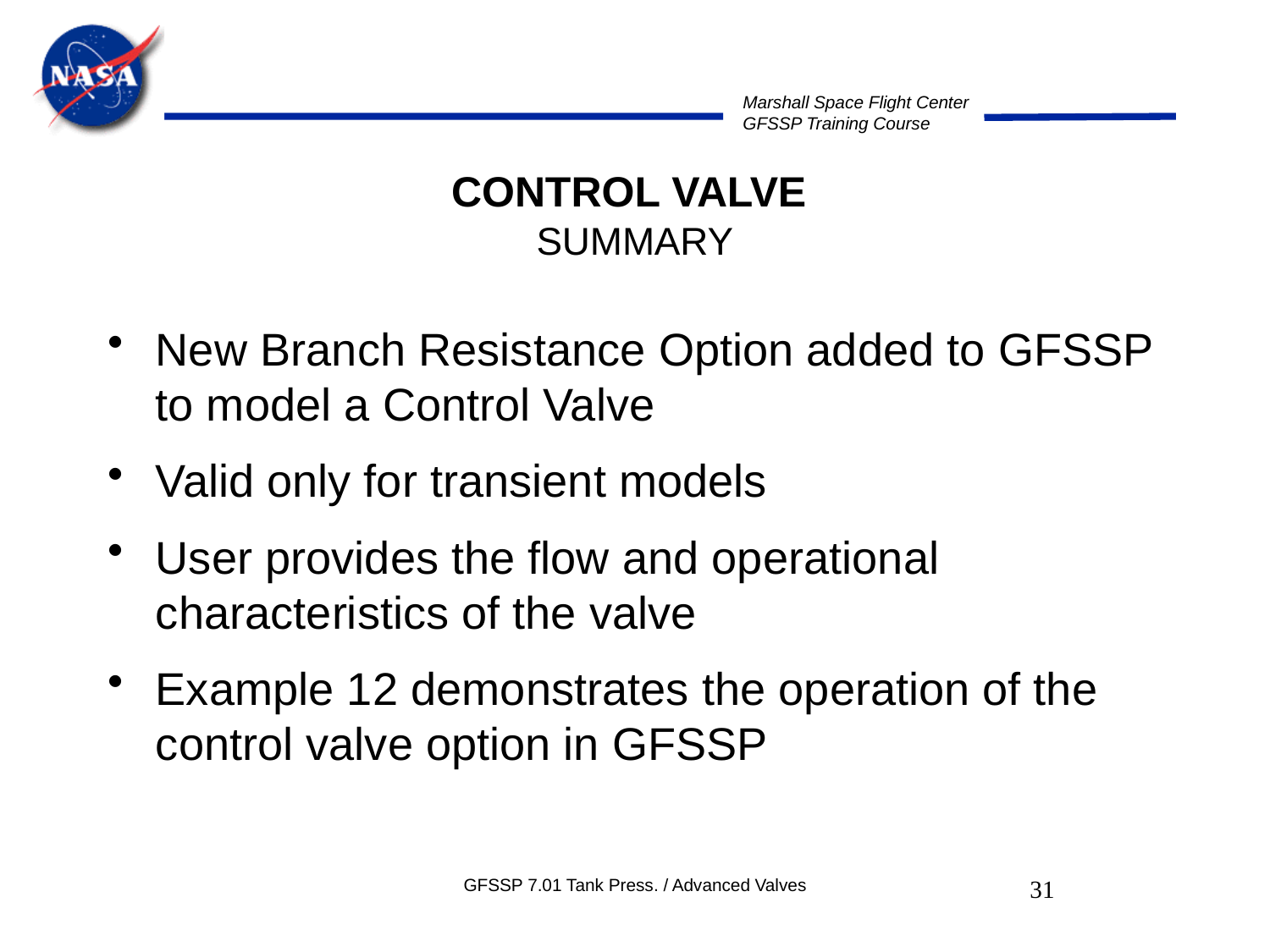

# CONTROL VALVE SUMMARY
New Branch Resistance Option added to GFSSP to model a Control Valve

Valid only for transient models

User provides the flow and operational characteristics of the valve

Example 12 demonstrates the operation of the control valve option in GFSSP
GFSSP 7.01 Tank Press. / Advanced Valves
31